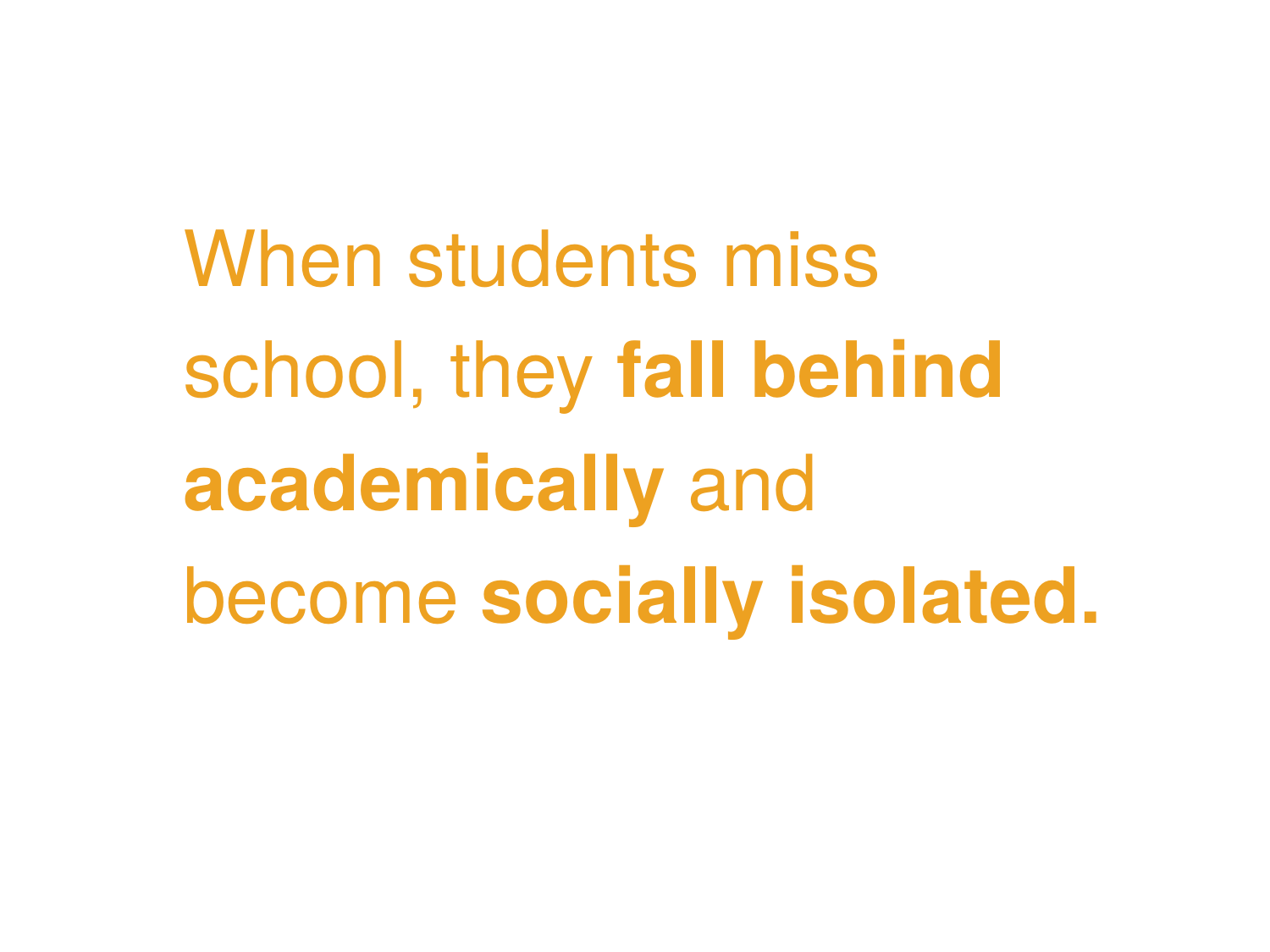

When students miss school, they fall behind academically and become socially isolated.